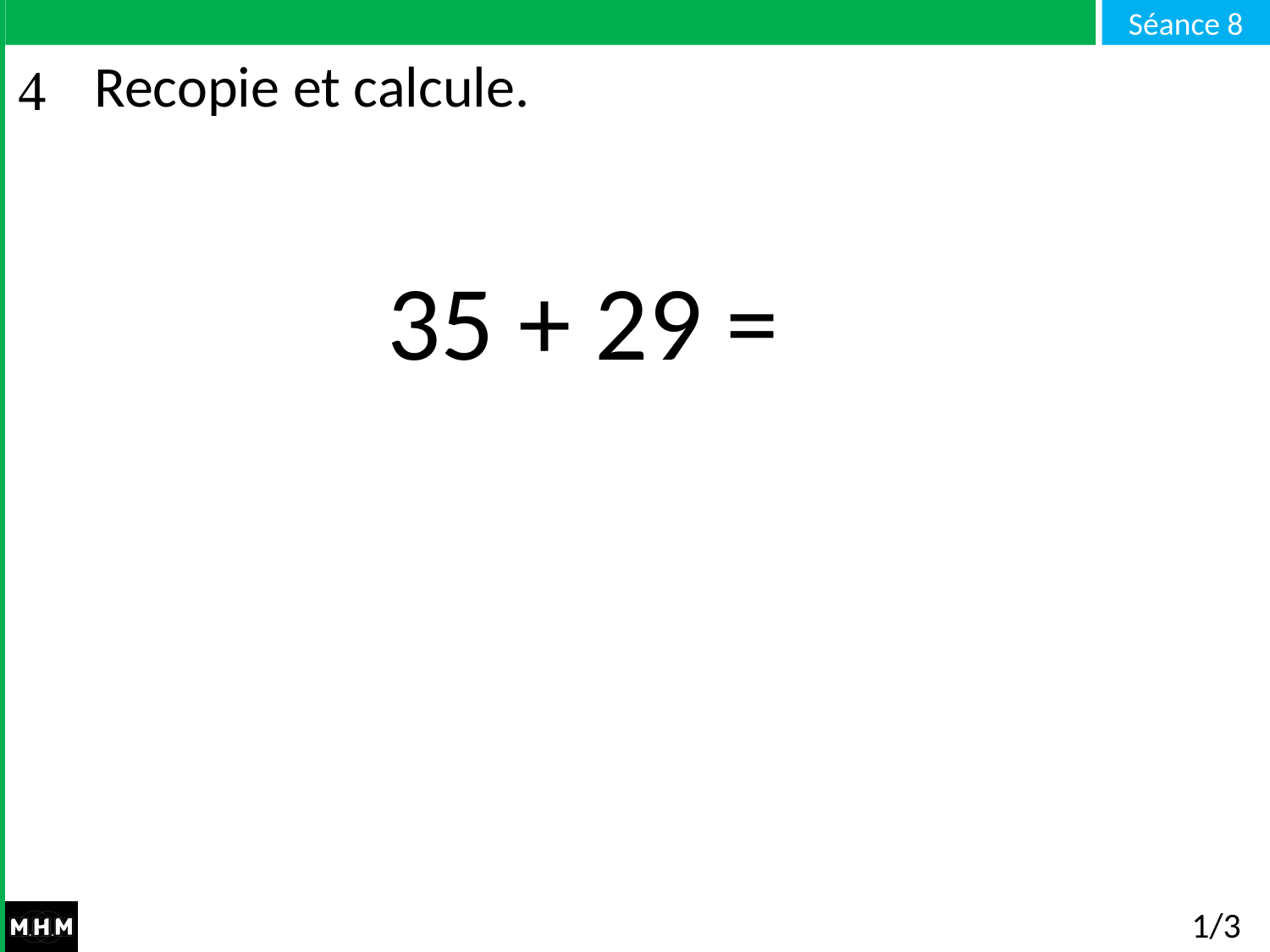

# Recopie et calcule.
35 + 29 =
1/3